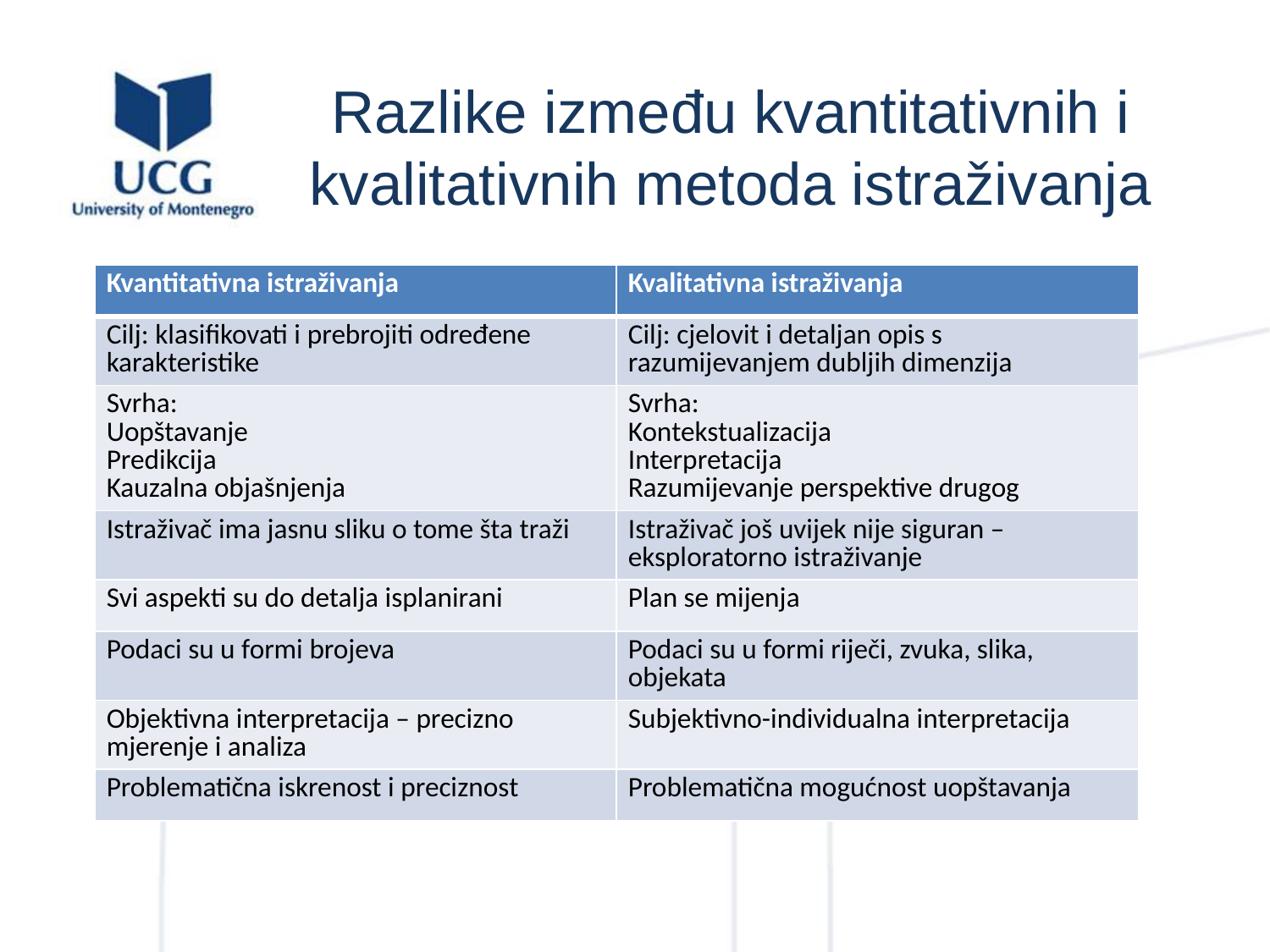

# Razlike između kvantitativnih i kvalitativnih metoda istraživanja
| Kvantitativna istraživanja | Kvalitativna istraživanja |
| --- | --- |
| Cilj: klasifikovati i prebrojiti određene karakteristike | Cilj: cjelovit i detaljan opis s razumijevanjem dubljih dimenzija |
| Svrha: Uopštavanje Predikcija Kauzalna objašnjenja | Svrha: Kontekstualizacija Interpretacija Razumijevanje perspektive drugog |
| Istraživač ima jasnu sliku o tome šta traži | Istraživač još uvijek nije siguran – eksploratorno istraživanje |
| Svi aspekti su do detalja isplanirani | Plan se mijenja |
| Podaci su u formi brojeva | Podaci su u formi riječi, zvuka, slika, objekata |
| Objektivna interpretacija – precizno mjerenje i analiza | Subjektivno-individualna interpretacija |
| Problematična iskrenost i preciznost | Problematična mogućnost uopštavanja |